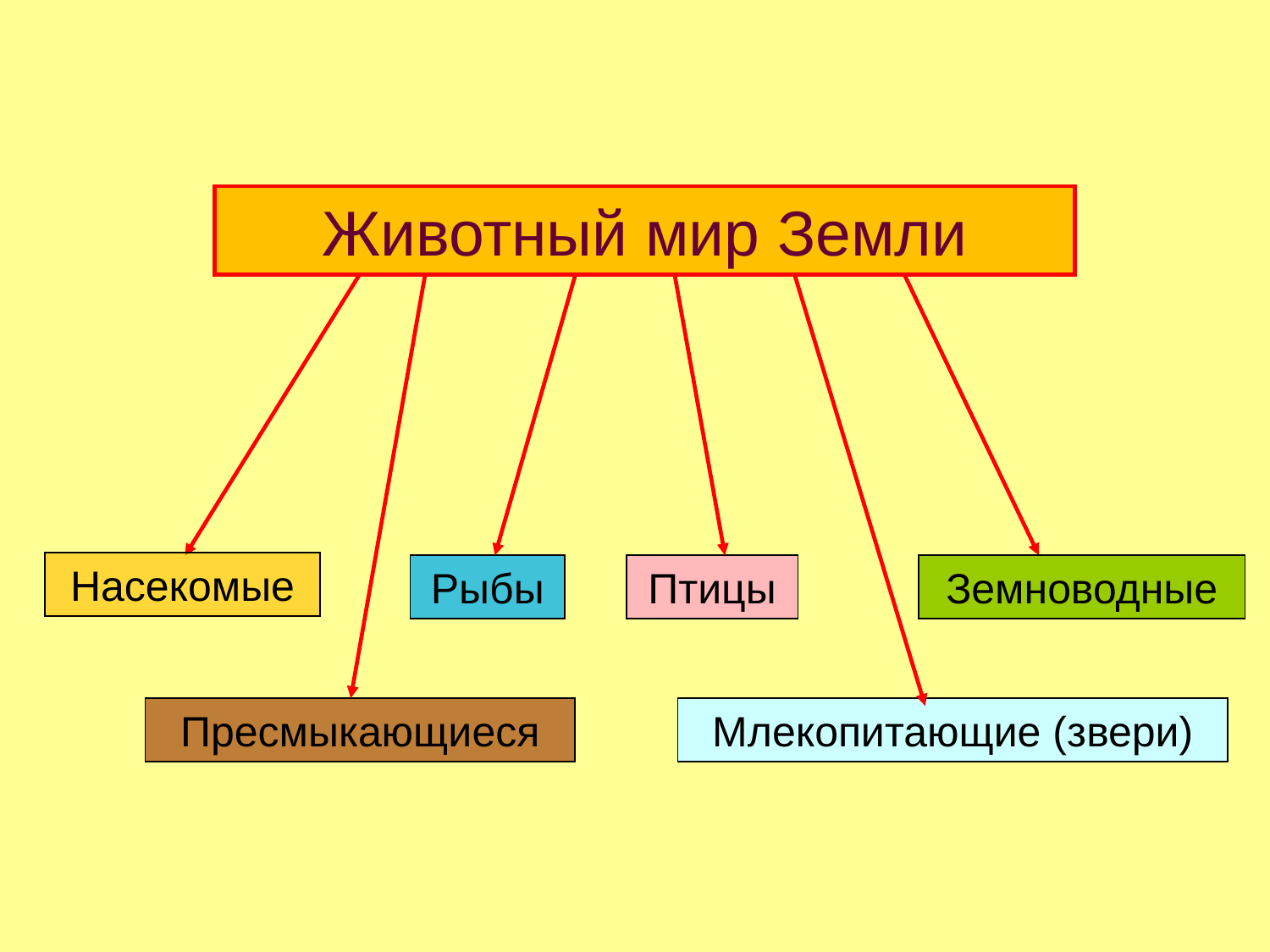

Животный мир Земли

Насекомые
Рыбы
Птицы
Земноводные
Пресмыкающиеся
Млекопитающие (звери)